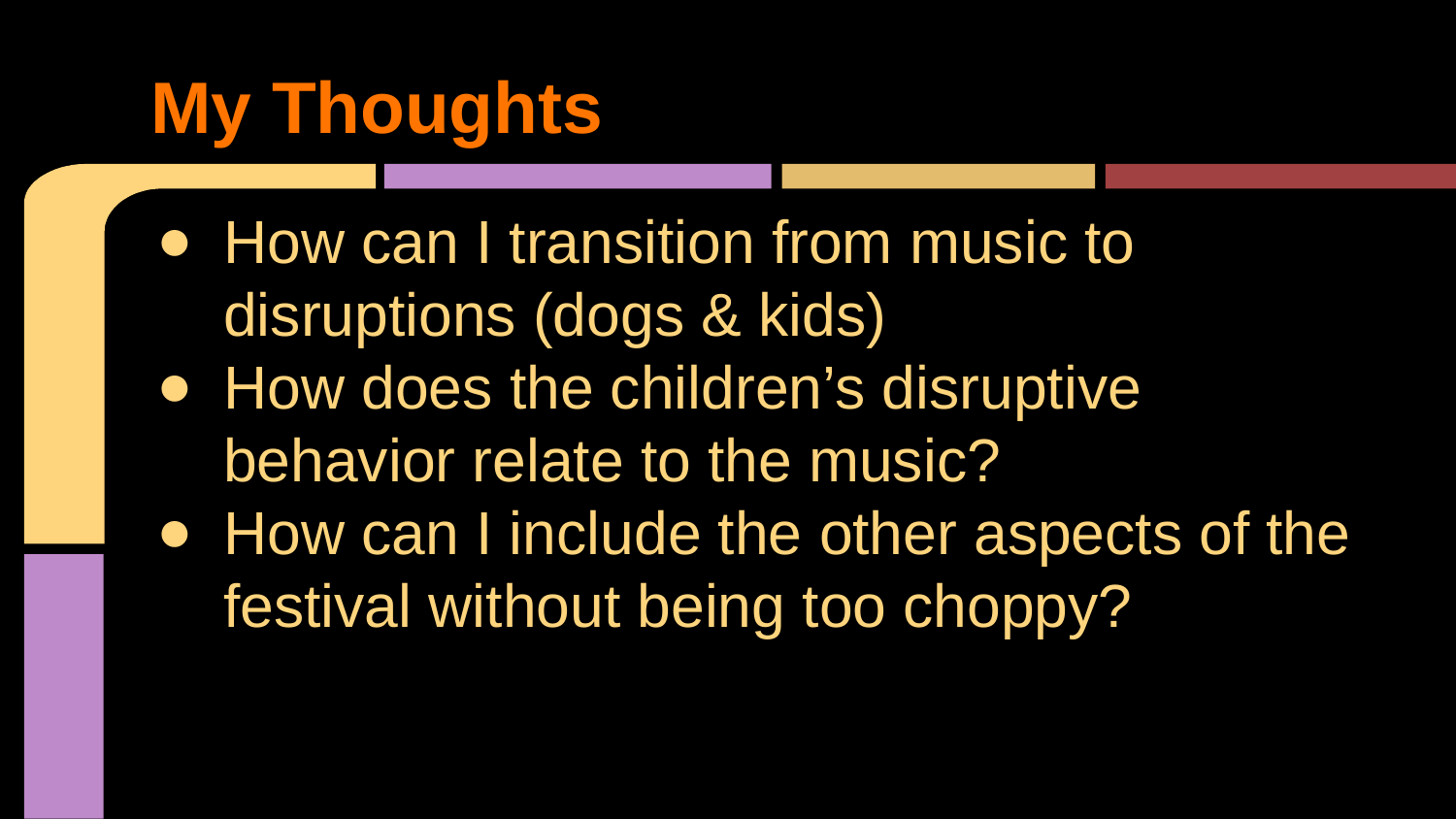

# My Thoughts
How can I transition from music to disruptions (dogs & kids)
How does the children’s disruptive behavior relate to the music?
How can I include the other aspects of the festival without being too choppy?